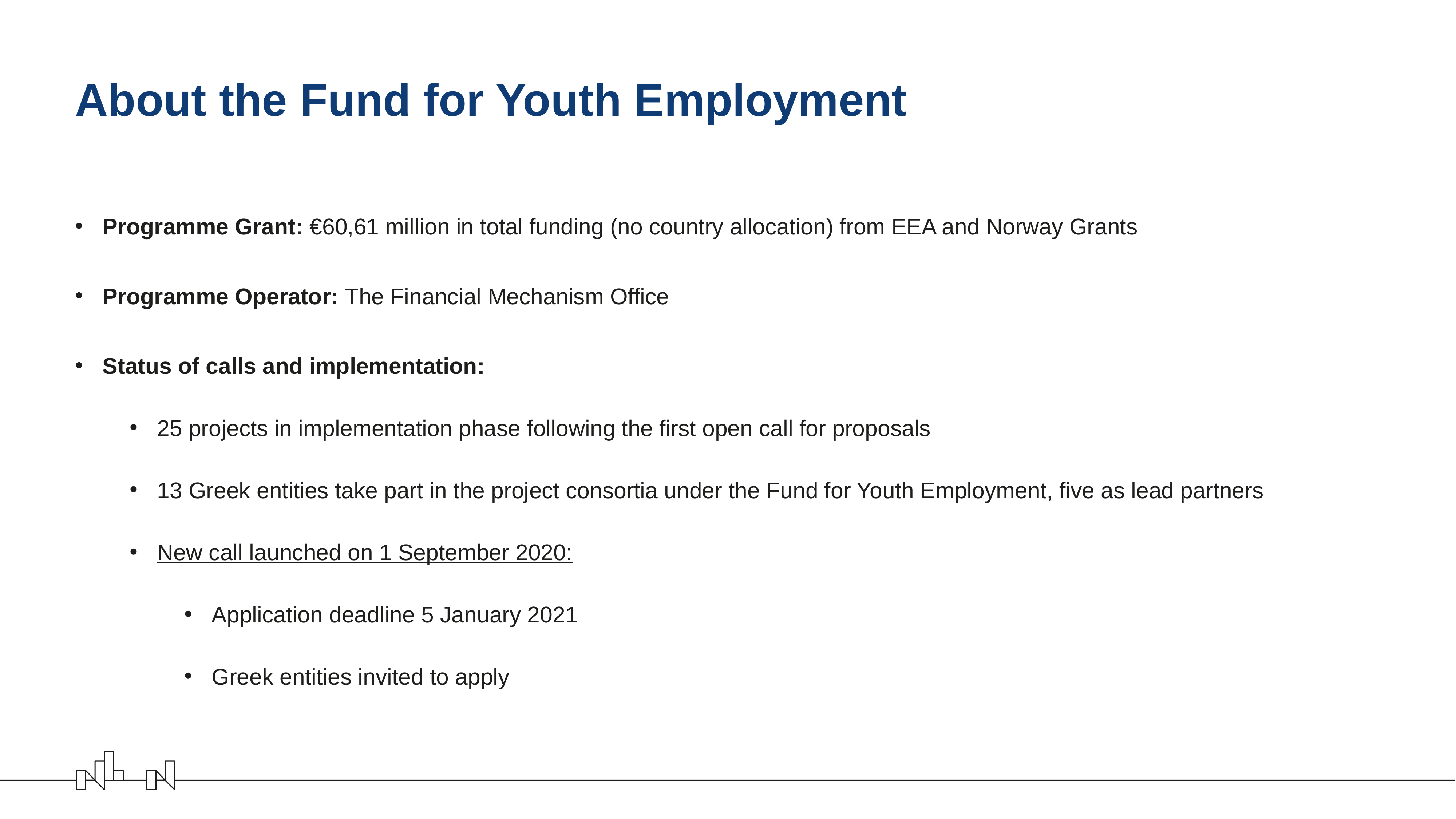

# About the Fund for Youth Employment
Programme Grant: €60,61 million in total funding (no country allocation) from EEA and Norway Grants
Programme Operator: The Financial Mechanism Office
Status of calls and implementation:
25 projects in implementation phase following the first open call for proposals
13 Greek entities take part in the project consortia under the Fund for Youth Employment, five as lead partners
New call launched on 1 September 2020:
Application deadline 5 January 2021
Greek entities invited to apply